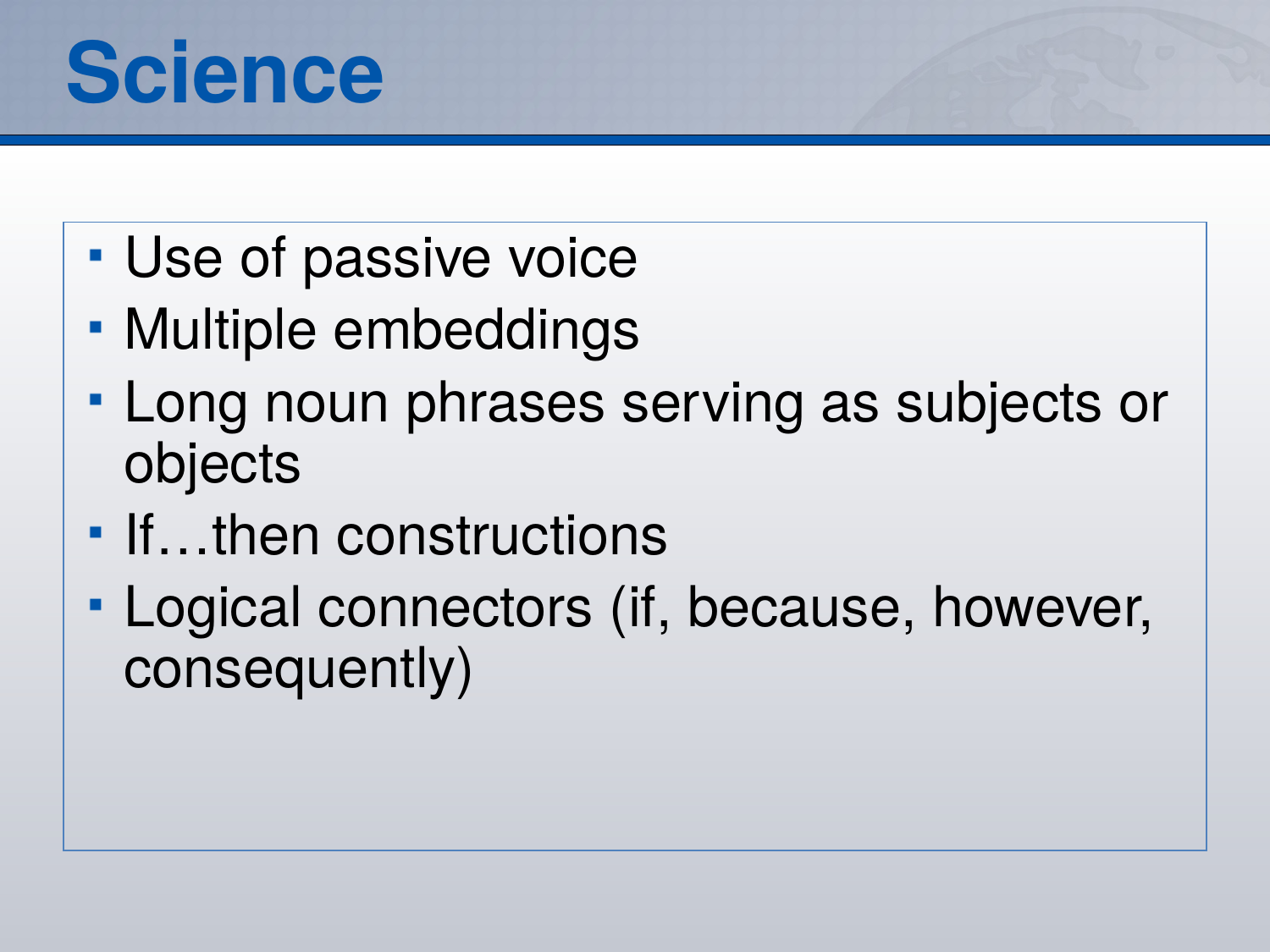

# Science
Use of passive voice
Multiple embeddings
Long noun phrases serving as subjects or objects
If…then constructions
Logical connectors (if, because, however, consequently)